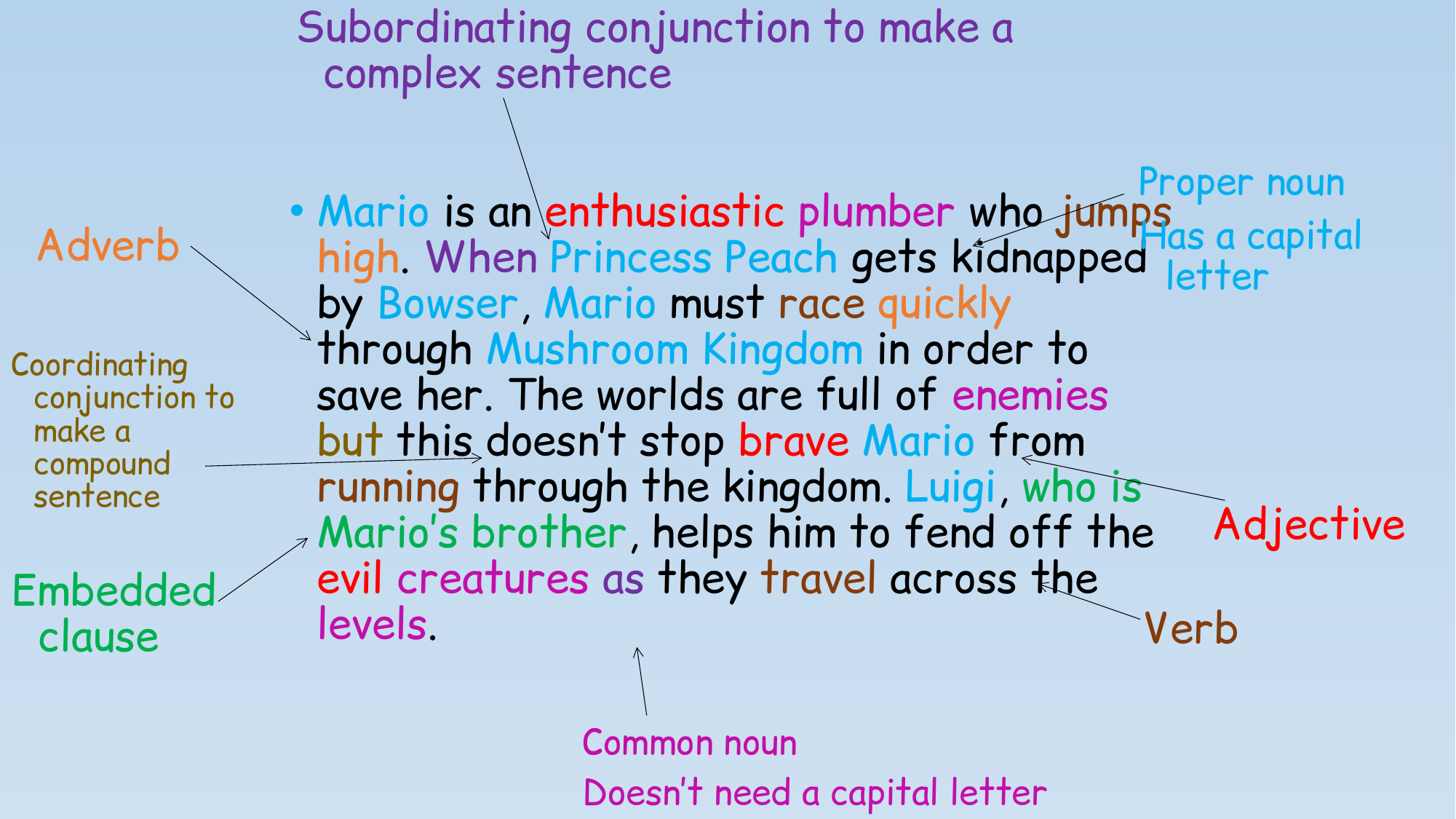

Subordinating conjunction to make a complex sentence
Proper noun
Has a capital letter
Mario is an enthusiastic plumber who jumps high. When Princess Peach gets kidnapped by Bowser, Mario must race quickly through Mushroom Kingdom in order to save her. The worlds are full of enemies but this doesn’t stop brave Mario from running through the kingdom. Luigi, who is Mario’s brother, helps him to fend off the evil creatures as they travel across the levels.
Adverb
Coordinating conjunction to make a compound sentence
Adjective
Embedded clause
Verb
Common noun
Doesn’t need a capital letter